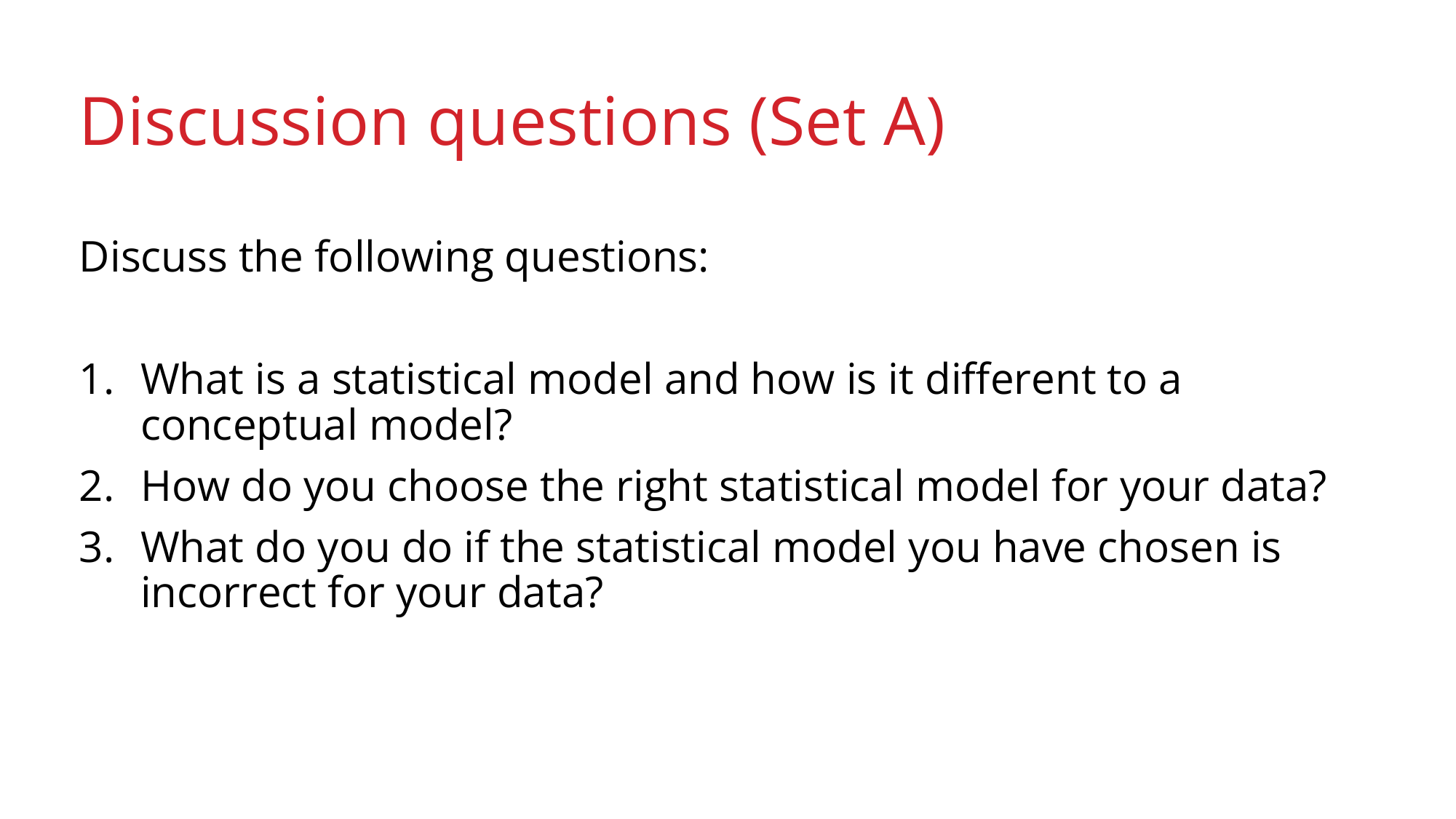

# Discussion questions (Set A)
Discuss the following questions:

What is a statistical model and how is it different to a conceptual model?
How do you choose the right statistical model for your data?
What do you do if the statistical model you have chosen is incorrect for your data?